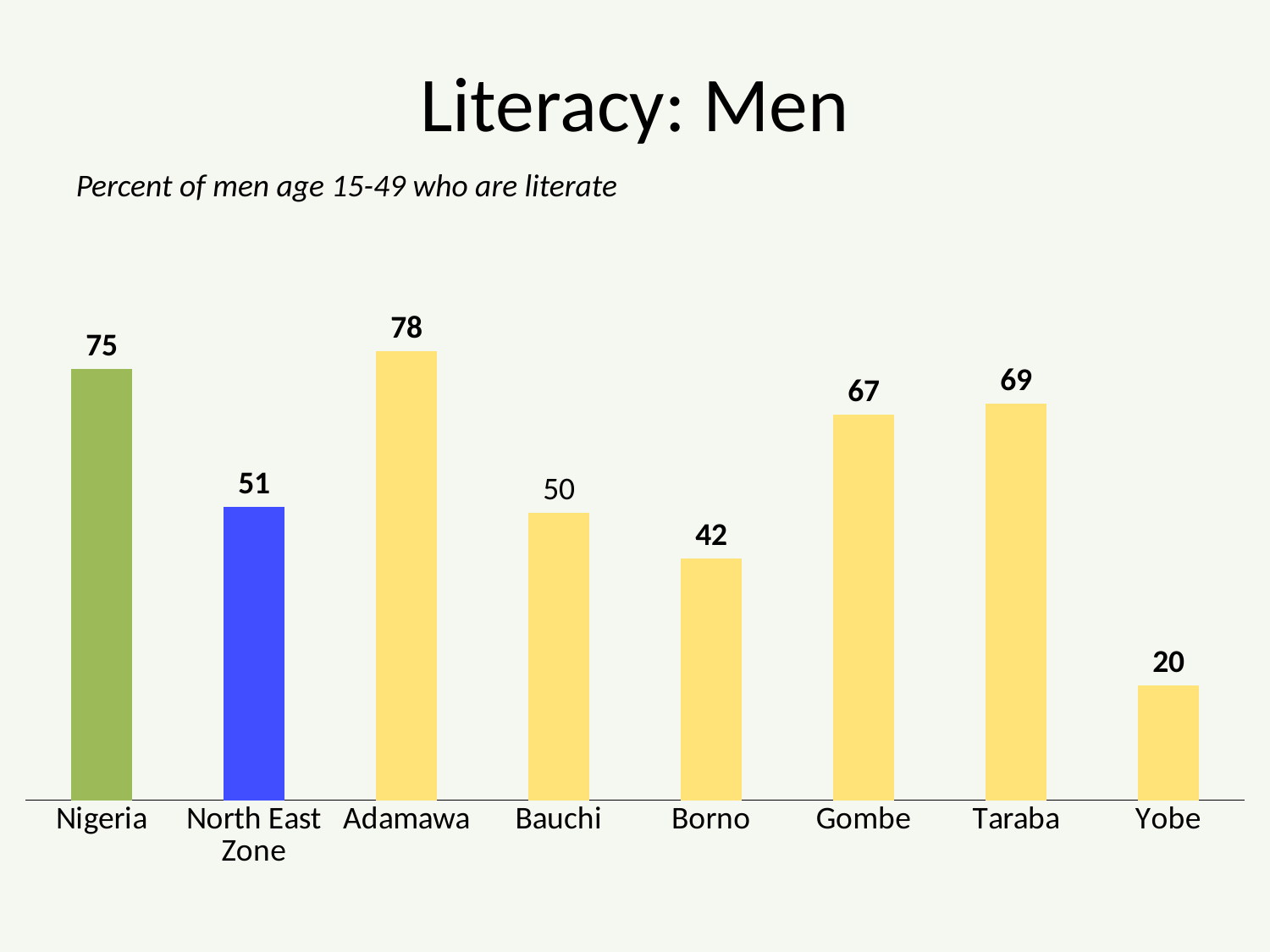

# Literacy: Men
Percent of men age 15-49 who are literate

### Chart

| Category | Men |
|---|---|
| Nigeria | 75.0 |
| North East Zone | 51.0 |
| Adamawa | 78.0 |
| Bauchi | 50.0 |
| Borno | 42.0 |
| Gombe | 67.0 |
| Taraba | 69.0 |
| Yobe | 20.0 |